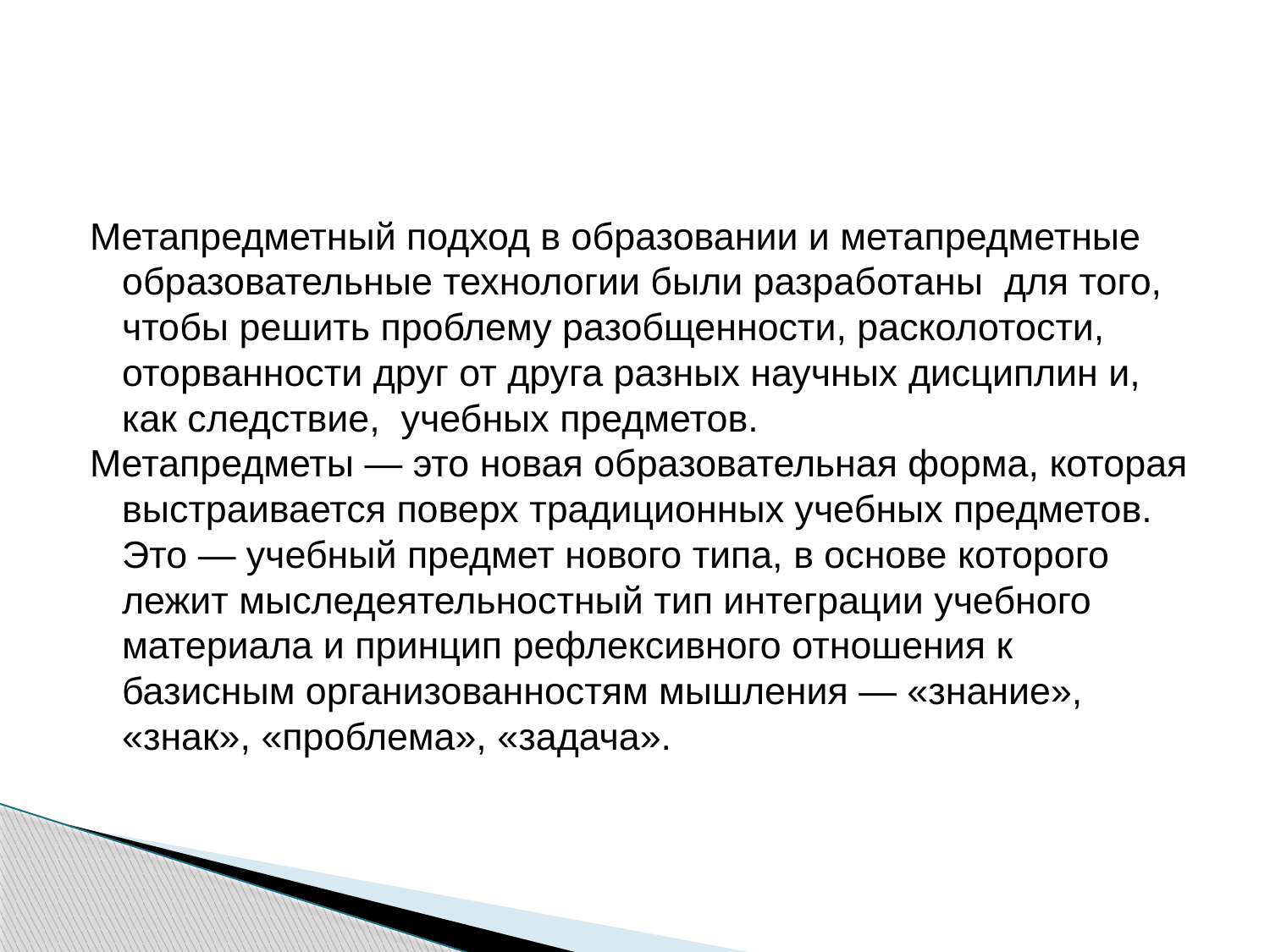

#
Метапредметный подход в образовании и метапредметные образовательные технологии были разработаны  для того, чтобы решить проблему разобщенности, расколотости, оторванности друг от друга разных научных дисциплин и, как следствие,  учебных предметов.
Метапредметы — это новая образовательная форма, которая выстраивается поверх традиционных учебных предметов. Это — учебный предмет нового типа, в основе которого лежит мыследеятельностный тип интеграции учебного материала и принцип рефлексивного отношения к базисным организованностям мышления — «знание», «знак», «проблема», «задача».